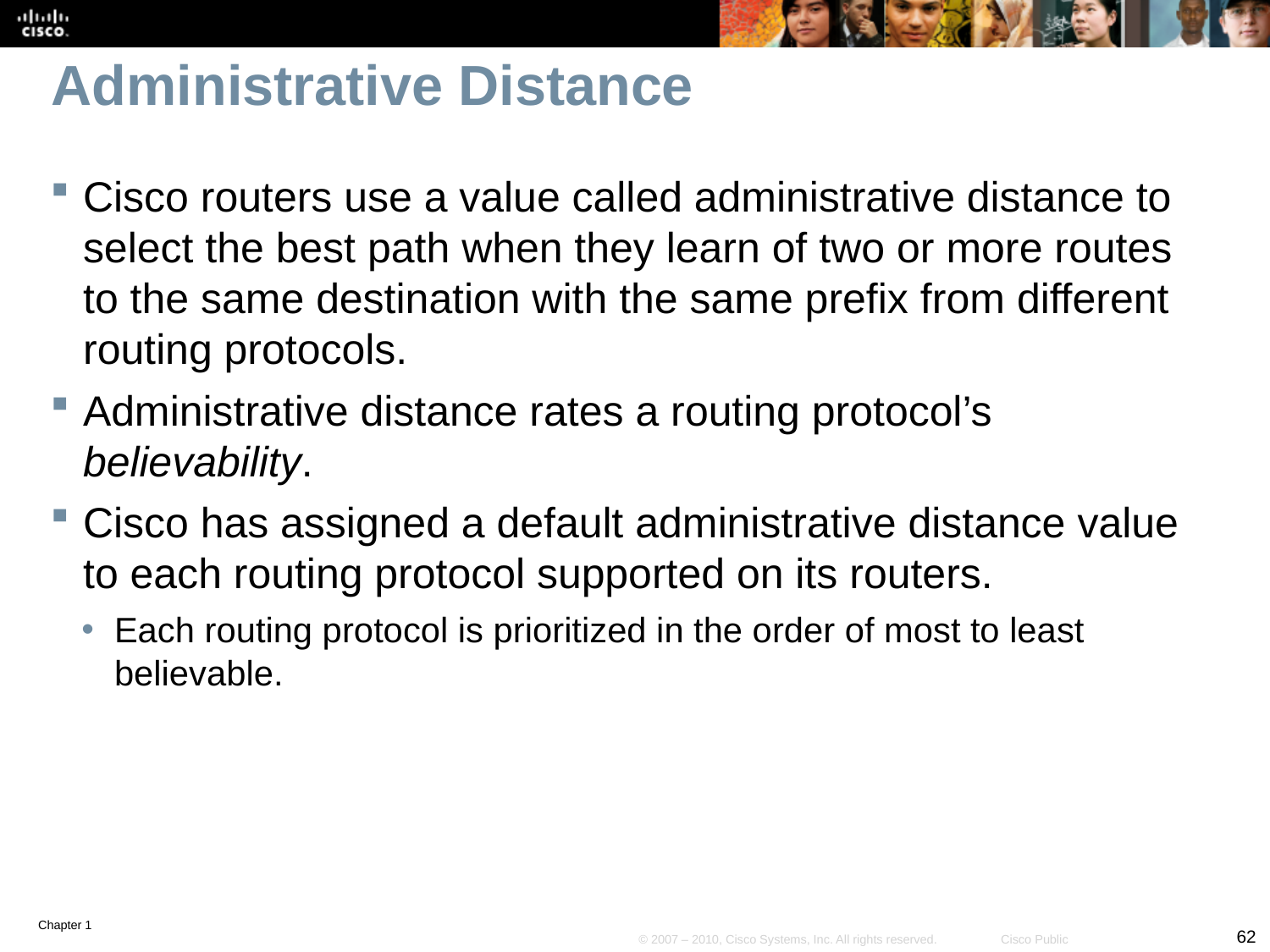

# Administrative Distance
Cisco routers use a value called administrative distance to select the best path when they learn of two or more routes to the same destination with the same prefix from different routing protocols.
Administrative distance rates a routing protocol’s believability.
Cisco has assigned a default administrative distance value to each routing protocol supported on its routers.
Each routing protocol is prioritized in the order of most to least believable.